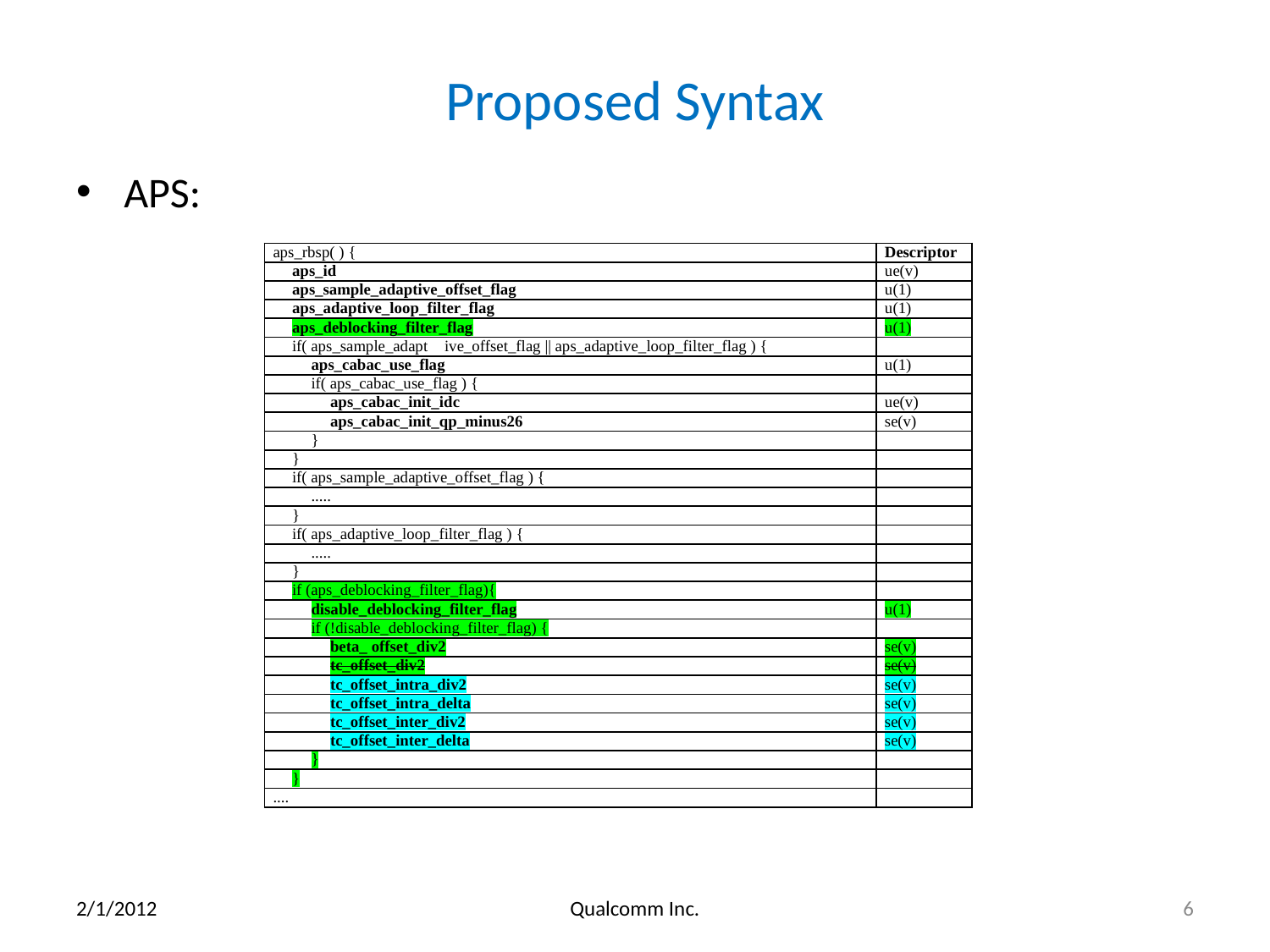

# Proposed Syntax
APS:

| aps\_rbsp( ) { | Descriptor |
| --- | --- |
| aps\_id | ue(v) |
| aps\_sample\_adaptive\_offset\_flag | u(1) |
| aps\_adaptive\_loop\_filter\_flag | u(1) |
| aps\_deblocking\_filter\_flag | u(1) |
| if( aps\_sample\_adapt ive\_offset\_flag || aps\_adaptive\_loop\_filter\_flag ) { |  |
| aps\_cabac\_use\_flag | u(1) |
| if( aps\_cabac\_use\_flag ) { |  |
| aps\_cabac\_init\_idc | ue(v) |
| aps\_cabac\_init\_qp\_minus26 | se(v) |
| } |  |
| } |  |
| if( aps\_sample\_adaptive\_offset\_flag ) { |  |
| ..... |  |
| } |  |
| if( aps\_adaptive\_loop\_filter\_flag ) { |  |
| ..... |  |
| } |  |
| if (aps\_deblocking\_filter\_flag){ |  |
| disable\_deblocking\_filter\_flag | u(1) |
| if (!disable\_deblocking\_filter\_flag) { |  |
| beta\_ offset\_div2 | se(v) |
| tc\_offset\_div2 | se(v) |
| tc\_offset\_intra\_div2 | se(v) |
| tc\_offset\_intra\_delta | se(v) |
| tc\_offset\_inter\_div2 | se(v) |
| tc\_offset\_inter\_delta | se(v) |
| } |  |
| } |  |
| .... |  |
2/1/2012
Qualcomm Inc.
6